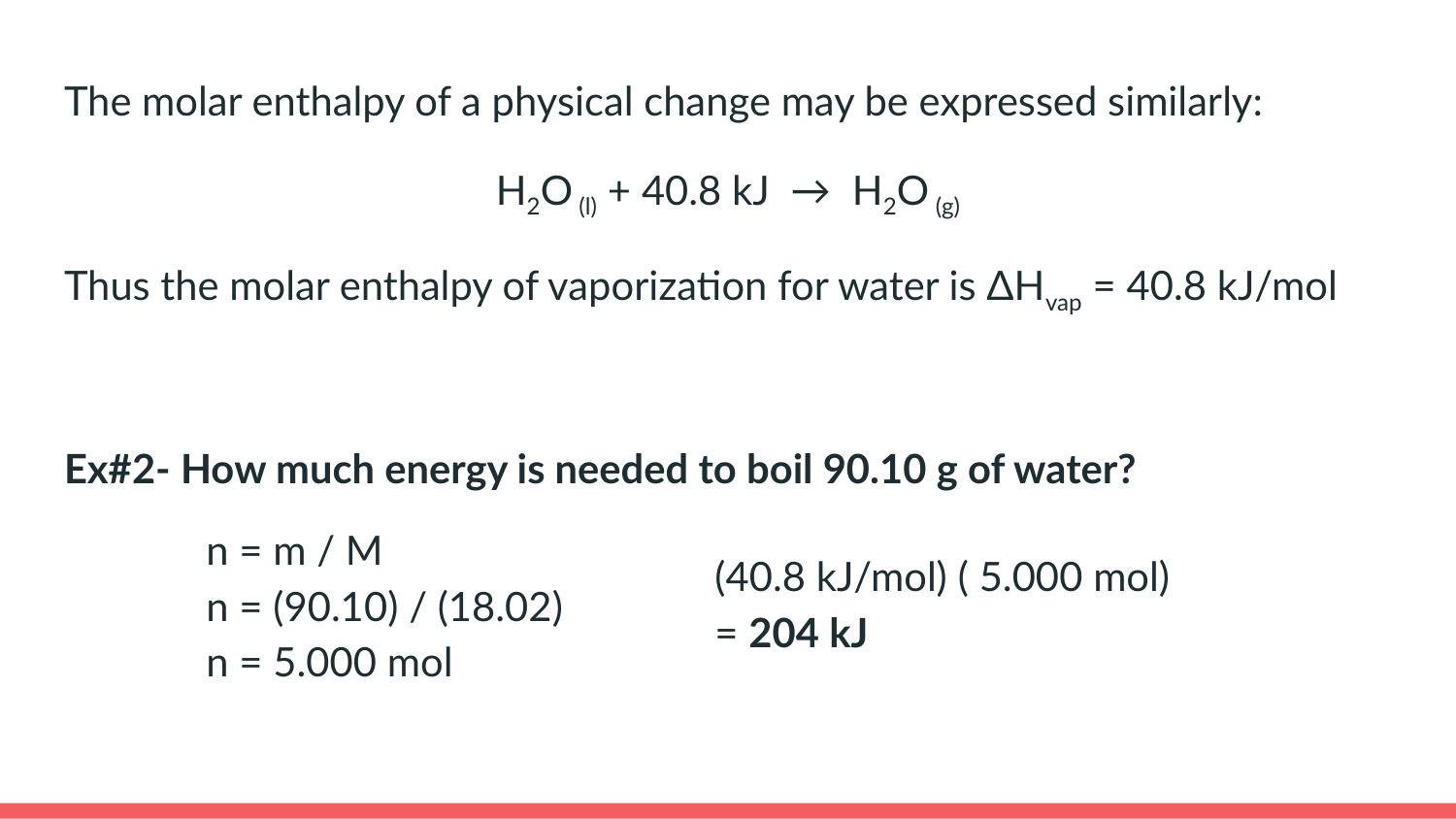

The molar enthalpy of a physical change may be expressed similarly:
H2O (l) + 40.8 kJ  →  H2O (g)
Thus the molar enthalpy of vaporization for water is ΔHvap = 40.8 kJ/mol

Ex#2- How much energy is needed to boil 90.10 g of water?
n = m / M
n = (90.10) / (18.02)
n = 5.000 mol
(40.8 kJ/mol) ( 5.000 mol)
= 204 kJ